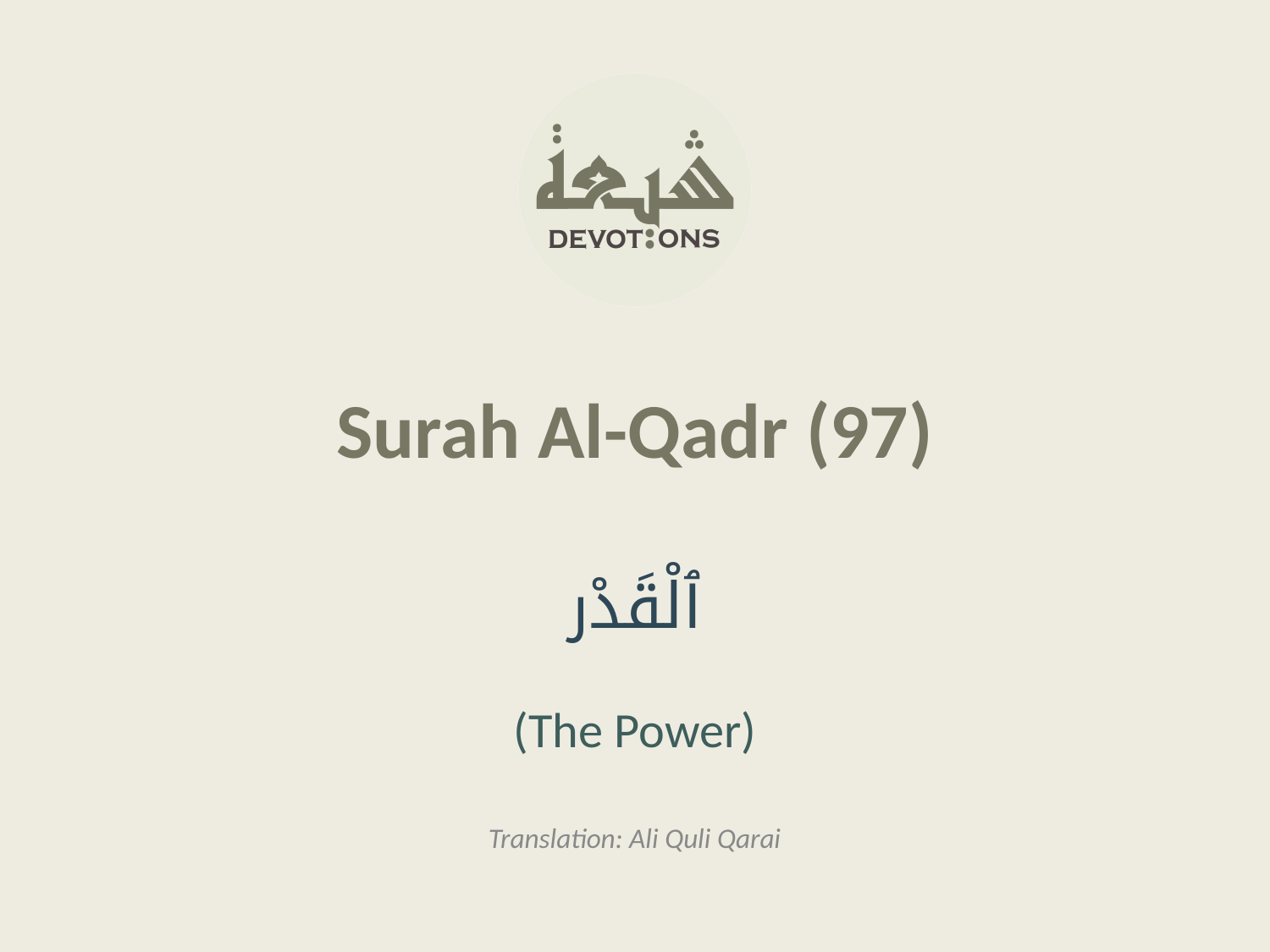

Surah Al-Qadr (97)
ٱلْقَدْر
(The Power)
Translation: Ali Quli Qarai